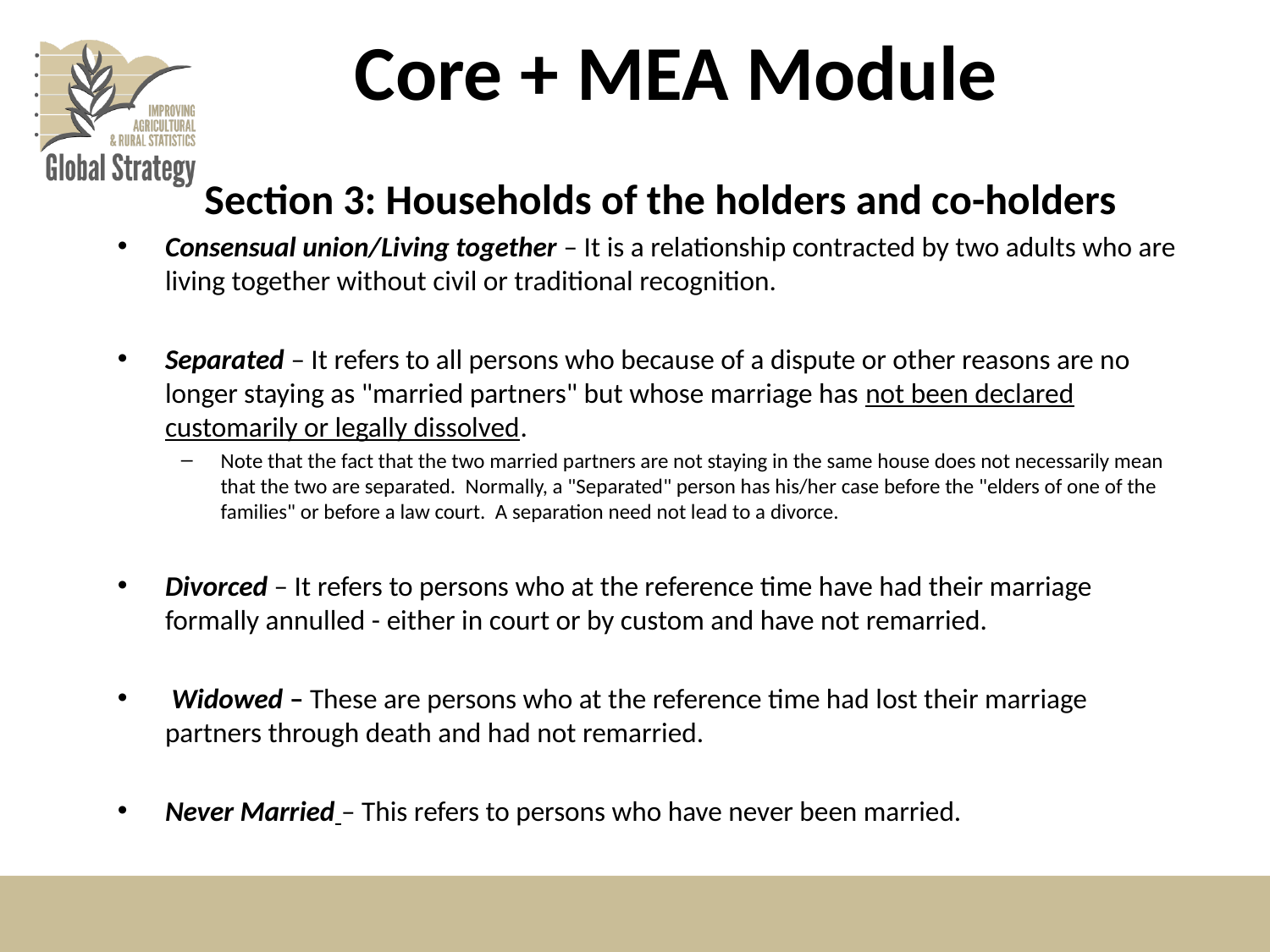

# Core + MEA Module
Section 3: Households of the holders and co-holders
Consensual union/Living together – It is a relationship contracted by two adults who are living together without civil or traditional recognition.

Separated – It refers to all persons who because of a dispute or other reasons are no longer staying as "married partners" but whose marriage has not been declared customarily or legally dissolved.
Note that the fact that the two married partners are not staying in the same house does not necessarily mean that the two are separated.  Normally, a "Separated" person has his/her case before the "elders of one of the families" or before a law court.  A separation need not lead to a divorce.

Divorced – It refers to persons who at the reference time have had their marriage formally annulled - either in court or by custom and have not remarried.

 Widowed – These are persons who at the reference time had lost their marriage partners through death and had not remarried.

Never Married – This refers to persons who have never been married.